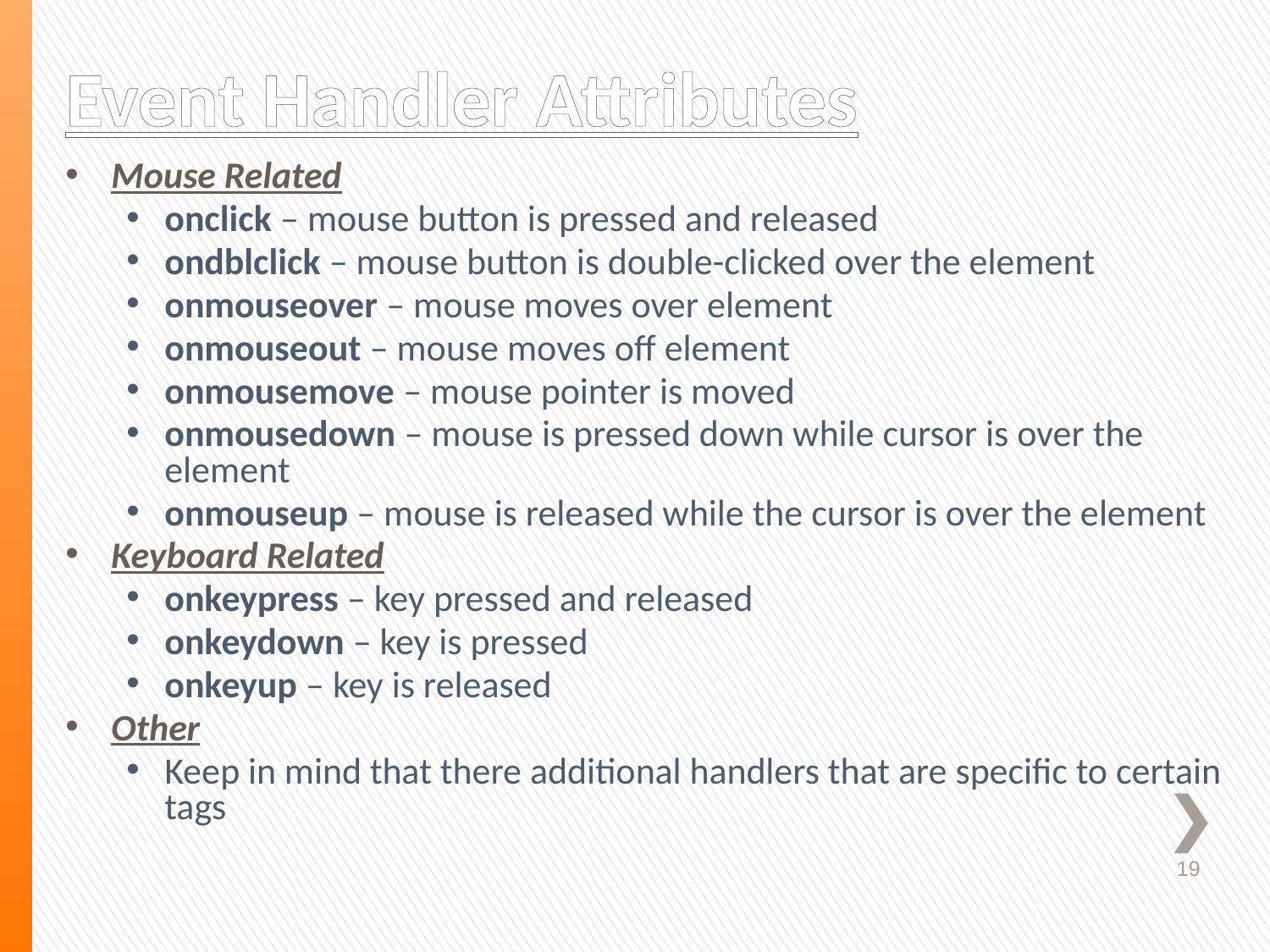

# Event Handler Attributes
Mouse Related
onclick – mouse button is pressed and released
ondblclick – mouse button is double-clicked over the element
onmouseover – mouse moves over element
onmouseout – mouse moves off element
onmousemove – mouse pointer is moved
onmousedown – mouse is pressed down while cursor is over the element
onmouseup – mouse is released while the cursor is over the element
Keyboard Related
onkeypress – key pressed and released
onkeydown – key is pressed
onkeyup – key is released
Other
Keep in mind that there additional handlers that are specific to certain tags

19